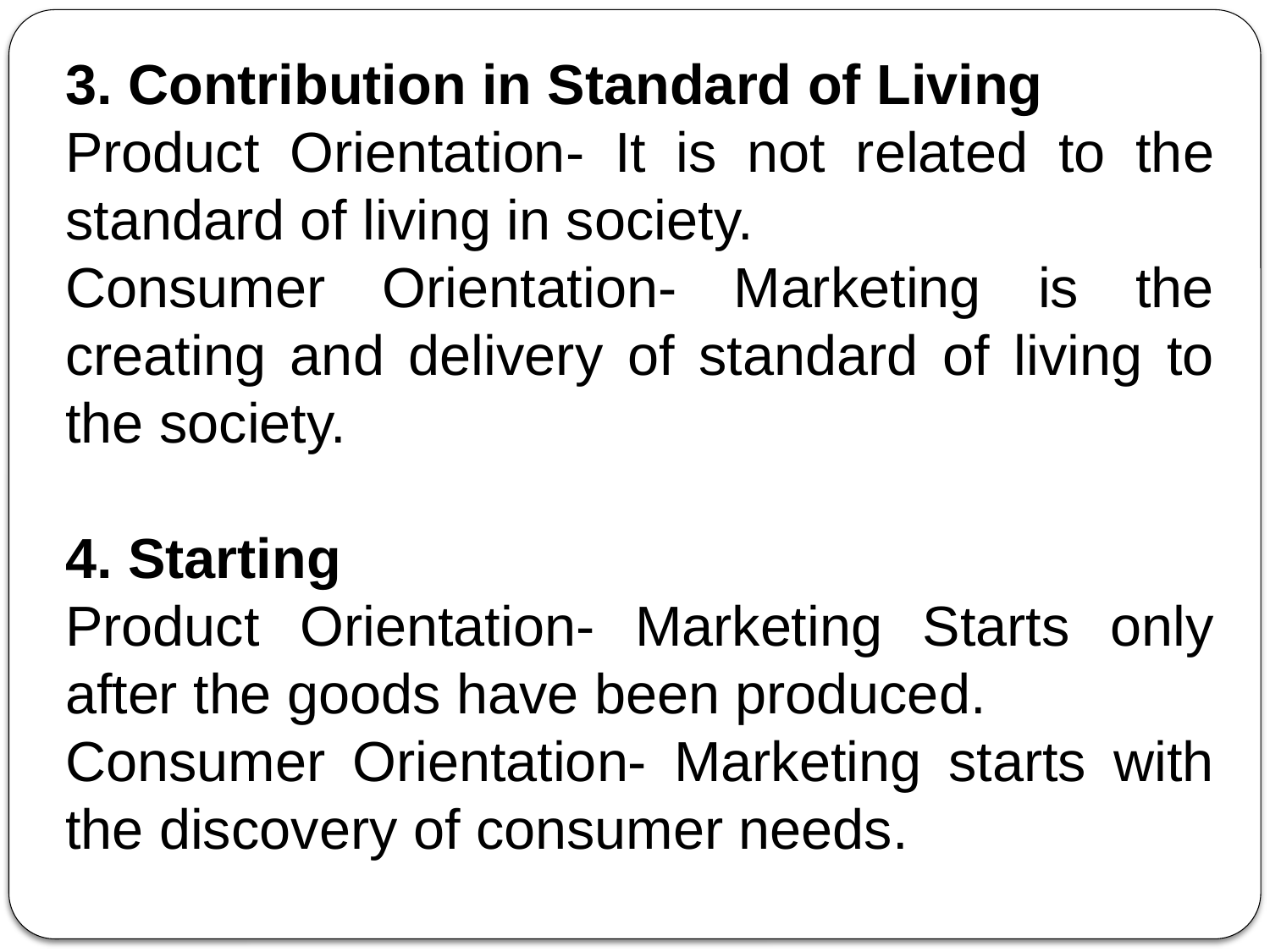

3. Contribution in Standard of Living
Product Orientation- It is not related to the standard of living in society.
Consumer Orientation- Marketing is the creating and delivery of standard of living to the society.

4. Starting
Product Orientation- Marketing Starts only after the goods have been produced.
Consumer Orientation- Marketing starts with the discovery of consumer needs.